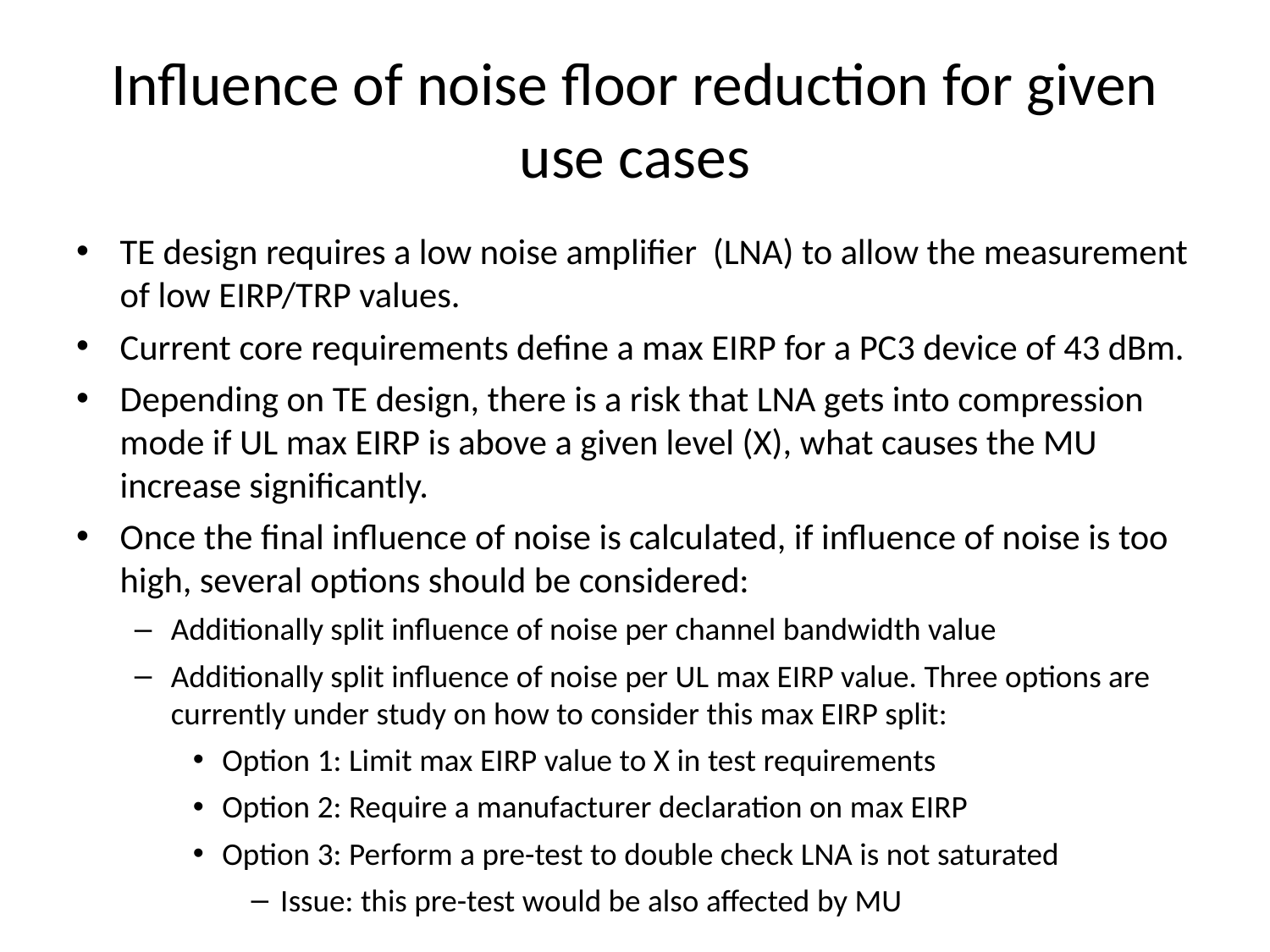

# Influence of noise floor reduction for given use cases
TE design requires a low noise amplifier  (LNA) to allow the measurement of low EIRP/TRP values.
Current core requirements define a max EIRP for a PC3 device of 43 dBm.
Depending on TE design, there is a risk that LNA gets into compression mode if UL max EIRP is above a given level (X), what causes the MU increase significantly.
Once the final influence of noise is calculated, if influence of noise is too high, several options should be considered:
Additionally split influence of noise per channel bandwidth value
Additionally split influence of noise per UL max EIRP value. Three options are currently under study on how to consider this max EIRP split:
Option 1: Limit max EIRP value to X in test requirements
Option 2: Require a manufacturer declaration on max EIRP
Option 3: Perform a pre-test to double check LNA is not saturated
Issue: this pre-test would be also affected by MU